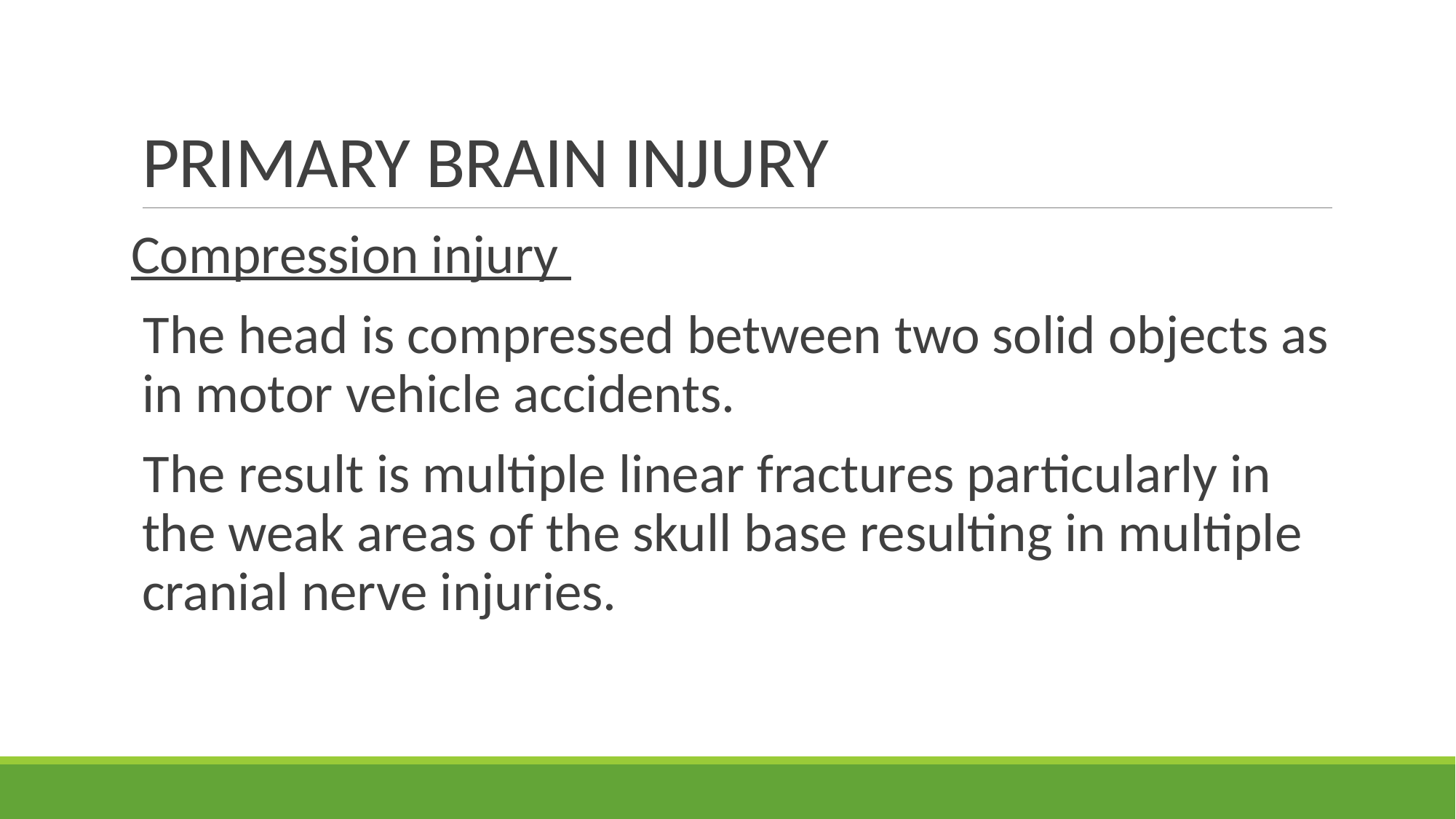

# PRIMARY BRAIN INJURY
Compression injury
The head is compressed between two solid objects as in motor vehicle accidents.
The result is multiple linear fractures particularly in the weak areas of the skull base resulting in multiple cranial nerve injuries.